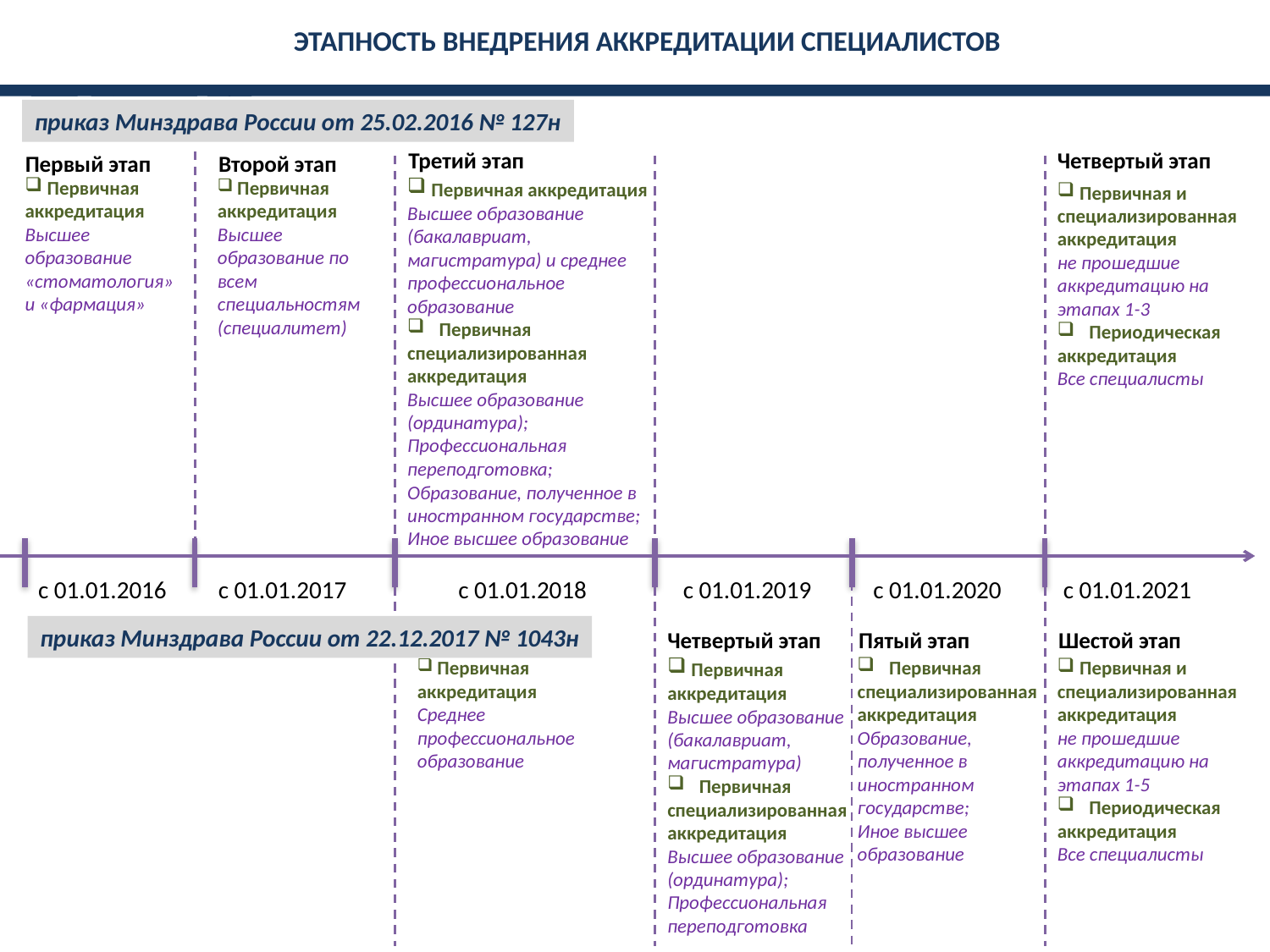

ЭТАПНОСТЬ ВНЕДРЕНИЯ АККРЕДИТАЦИИ СПЕЦИАЛИСТОВ

приказ Минздрава России от 25.02.2016 № 127н
Третий этап
Четвертый этап
Первый этап
Второй этап
 Первичная аккредитация
Высшее образование «стоматология»
и «фармация»

 Первичная аккредитация
Высшее образование по всем специальностям (специалитет)

 Первичная аккредитация
Высшее образование (бакалавриат, магистратура) и среднее профессиональное образование
Первичная
специализированная
аккредитация
Высшее образование (ординатура);
Профессиональная переподготовка;
Образование, полученное в иностранном государстве;
Иное высшее образование

 Первичная и специализированная аккредитация
не прошедшие аккредитацию на этапах 1-3
Периодическая
аккредитация
Все специалисты
с 01.01.2016
с 01.01.2017
с 01.01.2018
с 01.01.2019
с 01.01.2020
с 01.01.2021
приказ Минздрава России от 22.12.2017 № 1043н
Третий этап
Четвертый этап
Пятый этап
Шестой этап
 Первичная аккредитация
Среднее профессиональное образование
 Первичная аккредитация
Высшее образование (бакалавриат, магистратура)
Первичная
специализированная
аккредитация
Высшее образование (ординатура);
Профессиональная переподготовка
Первичная
специализированная
аккредитация
Образование, полученное в иностранном государстве;
Иное высшее образование

 Первичная и специализированная аккредитация
не прошедшие аккредитацию на этапах 1-5
Периодическая
аккредитация
Все специалисты